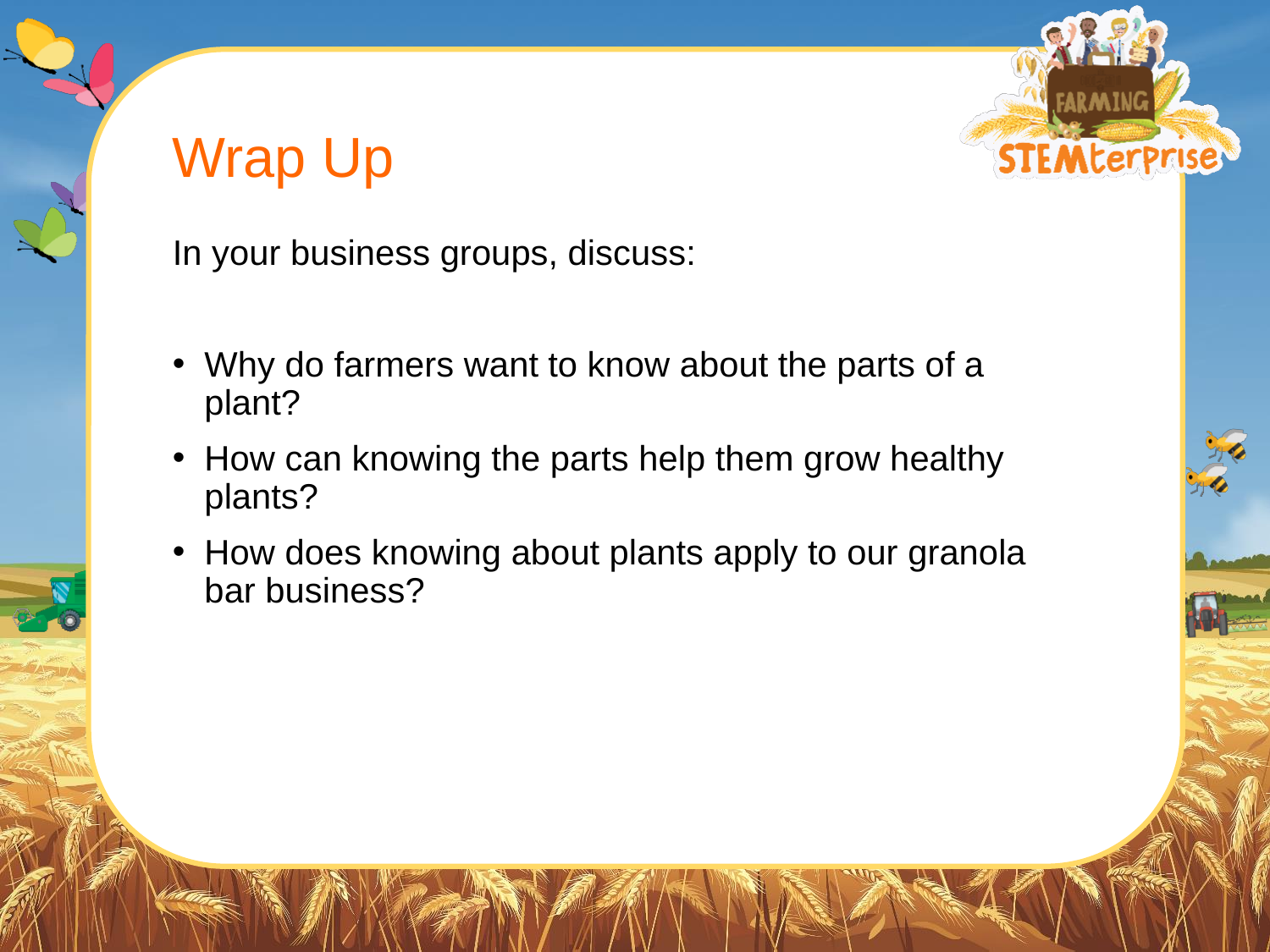

# Wrap Up
In your business groups, discuss:

Why do farmers want to know about the parts of a plant?
How can knowing the parts help them grow healthy plants?
How does knowing about plants apply to our granola bar business?